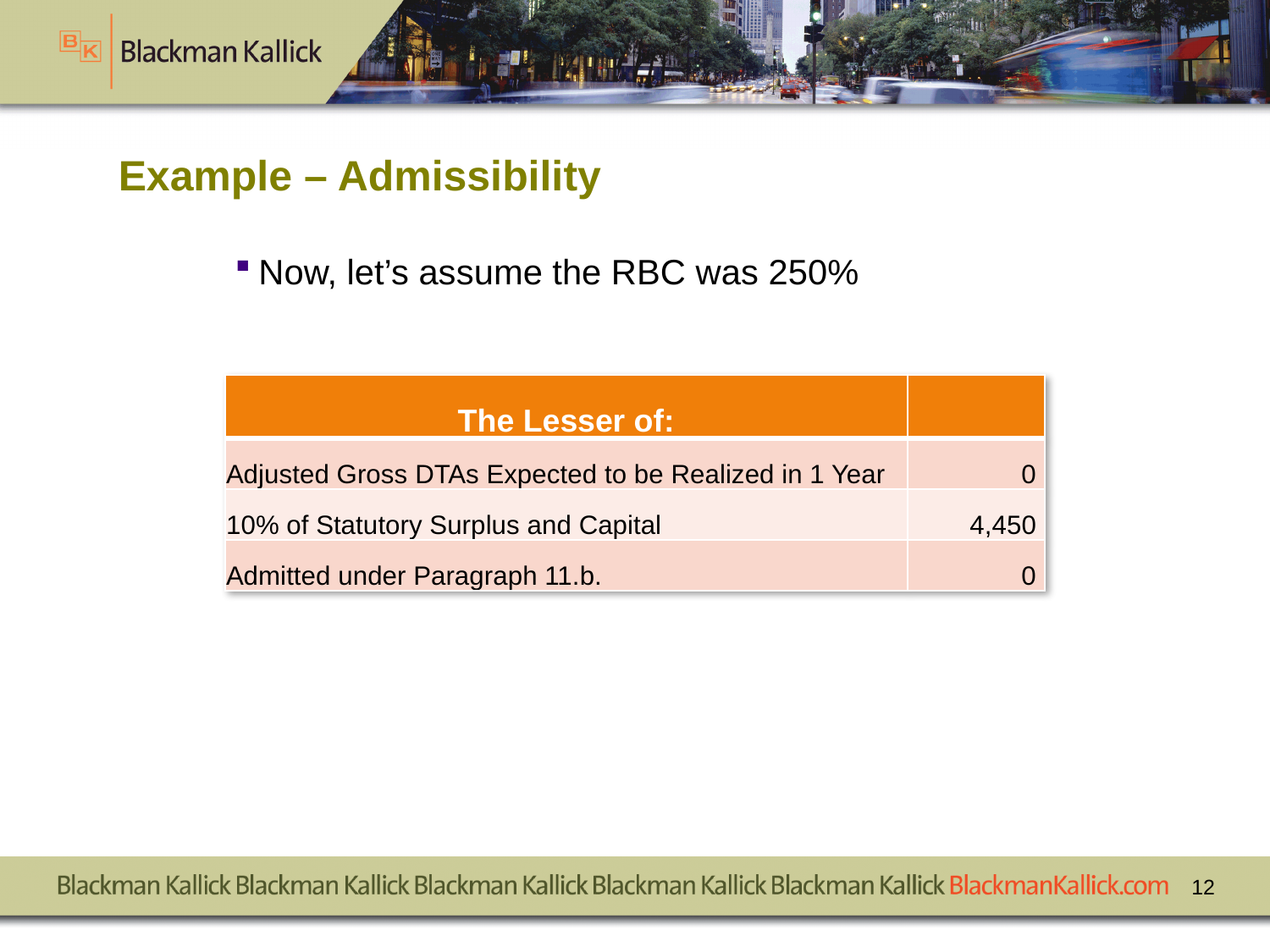

# Example – Admissibility
Now, let’s assume the RBC was 250%
| The Lesser of: |  |
| --- | --- |
| Adjusted Gross DTAs Expected to be Realized in 1 Year | 0 |
| 10% of Statutory Surplus and Capital | 4,450 |
| Admitted under Paragraph 11.b. | 0 |